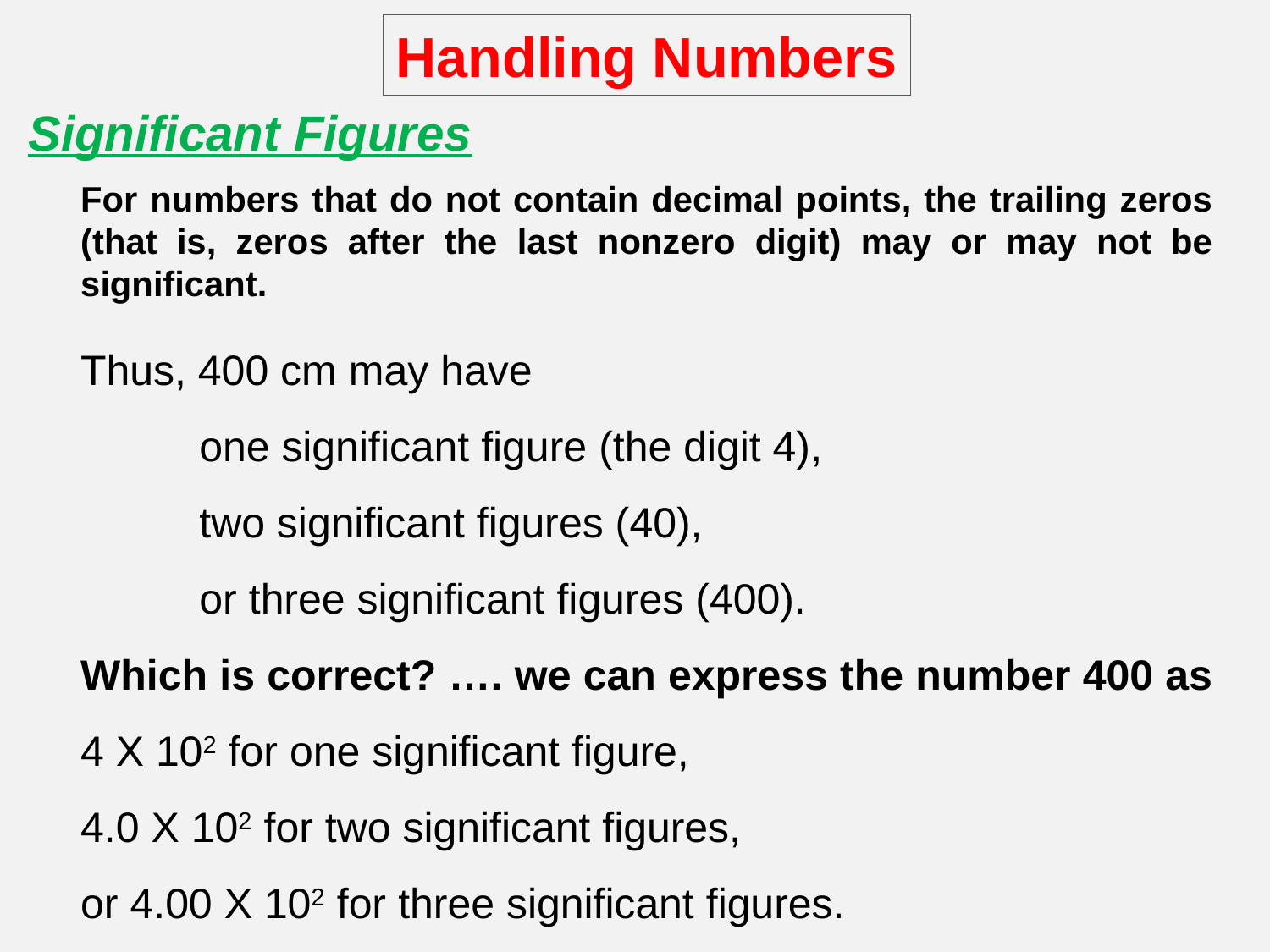

Handling Numbers
Significant Figures
For numbers that do not contain decimal points, the trailing zeros (that is, zeros after the last nonzero digit) may or may not be significant.
Thus, 400 cm may have
one significant figure (the digit 4),
two significant figures (40),
or three significant figures (400).
Which is correct? …. we can express the number 400 as
4 X 102 for one significant figure,
4.0 X 102 for two significant figures,
or 4.00 X 102 for three significant figures.